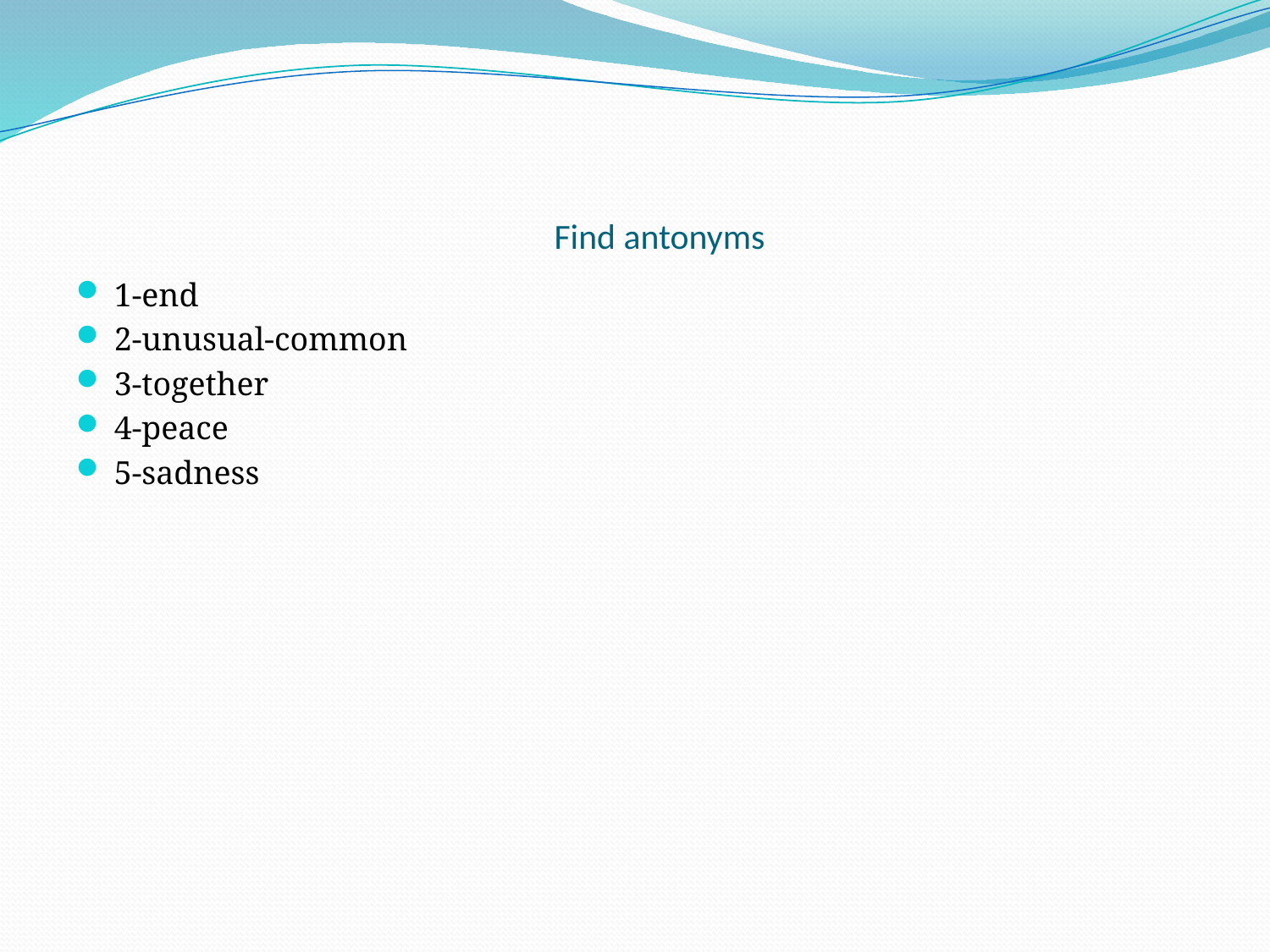

# Find antonyms
1-end
2-unusual-common
3-together
4-peace
5-sadness